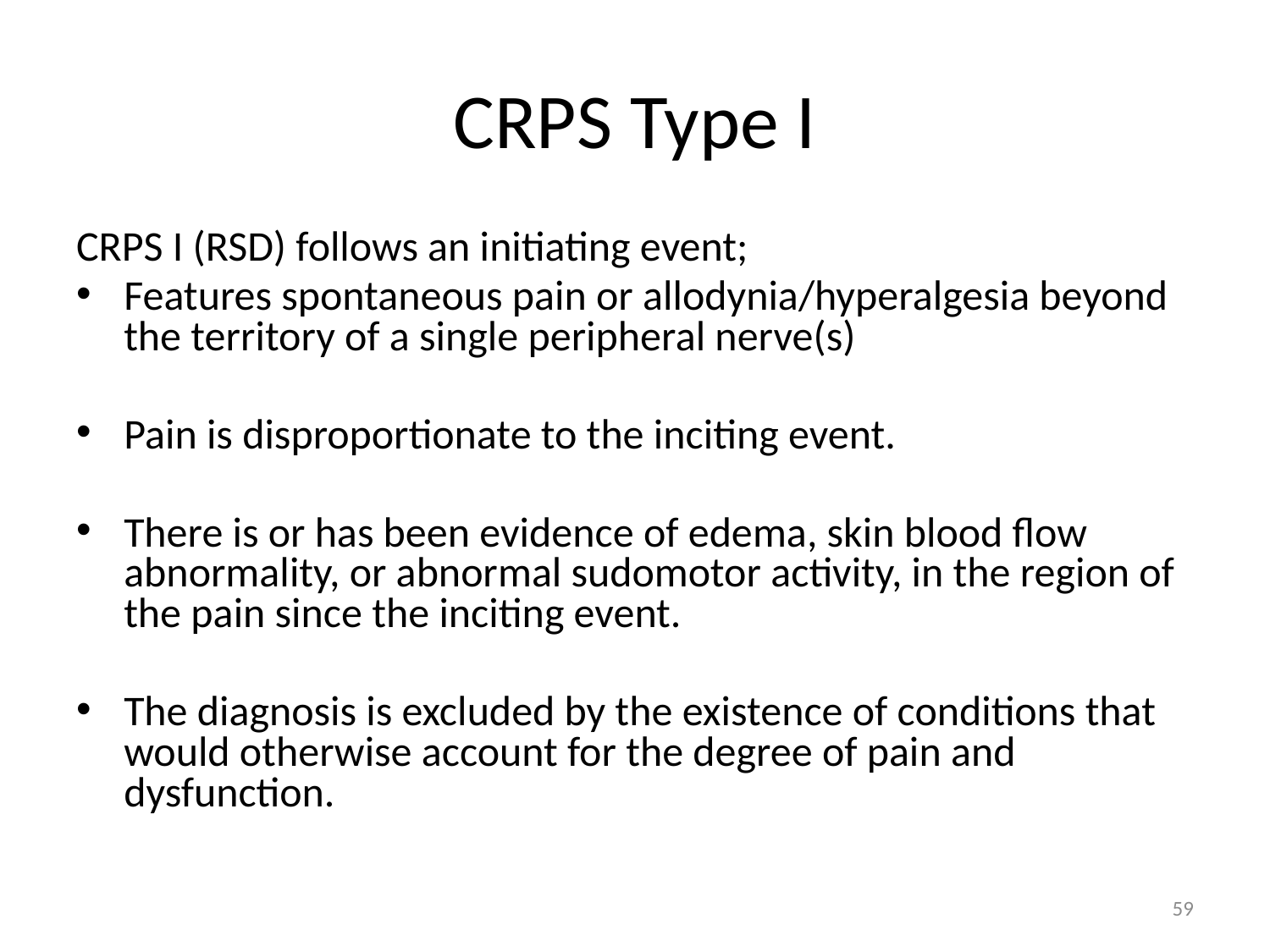

# CRPS Type I
CRPS I (RSD) follows an initiating event;
Features spontaneous pain or allodynia/hyperalgesia beyond the territory of a single peripheral nerve(s)

Pain is disproportionate to the inciting event.

There is or has been evidence of edema, skin blood flow abnormality, or abnormal sudomotor activity, in the region of the pain since the inciting event.

The diagnosis is excluded by the existence of conditions that would otherwise account for the degree of pain and dysfunction.

59